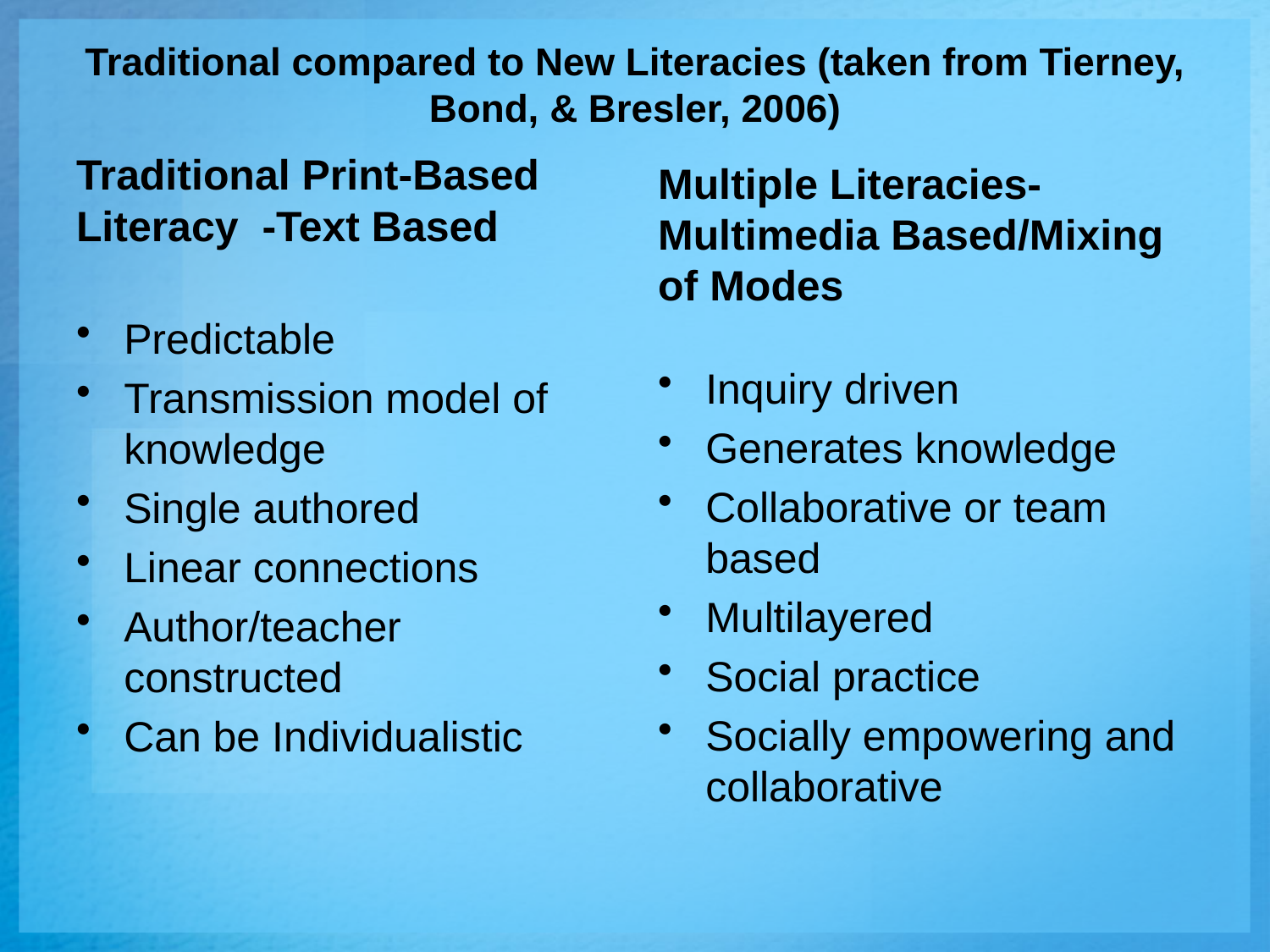

# Traditional compared to New Literacies (taken from Tierney, Bond, & Bresler, 2006)
Traditional Print-Based Literacy  -Text Based
Multiple Literacies- Multimedia Based/Mixing of Modes

Predictable
Transmission model of knowledge
Single authored
Linear connections
Author/teacher constructed
Can be Individualistic

Inquiry driven
Generates knowledge
Collaborative or team based
Multilayered
Social practice
Socially empowering and collaborative